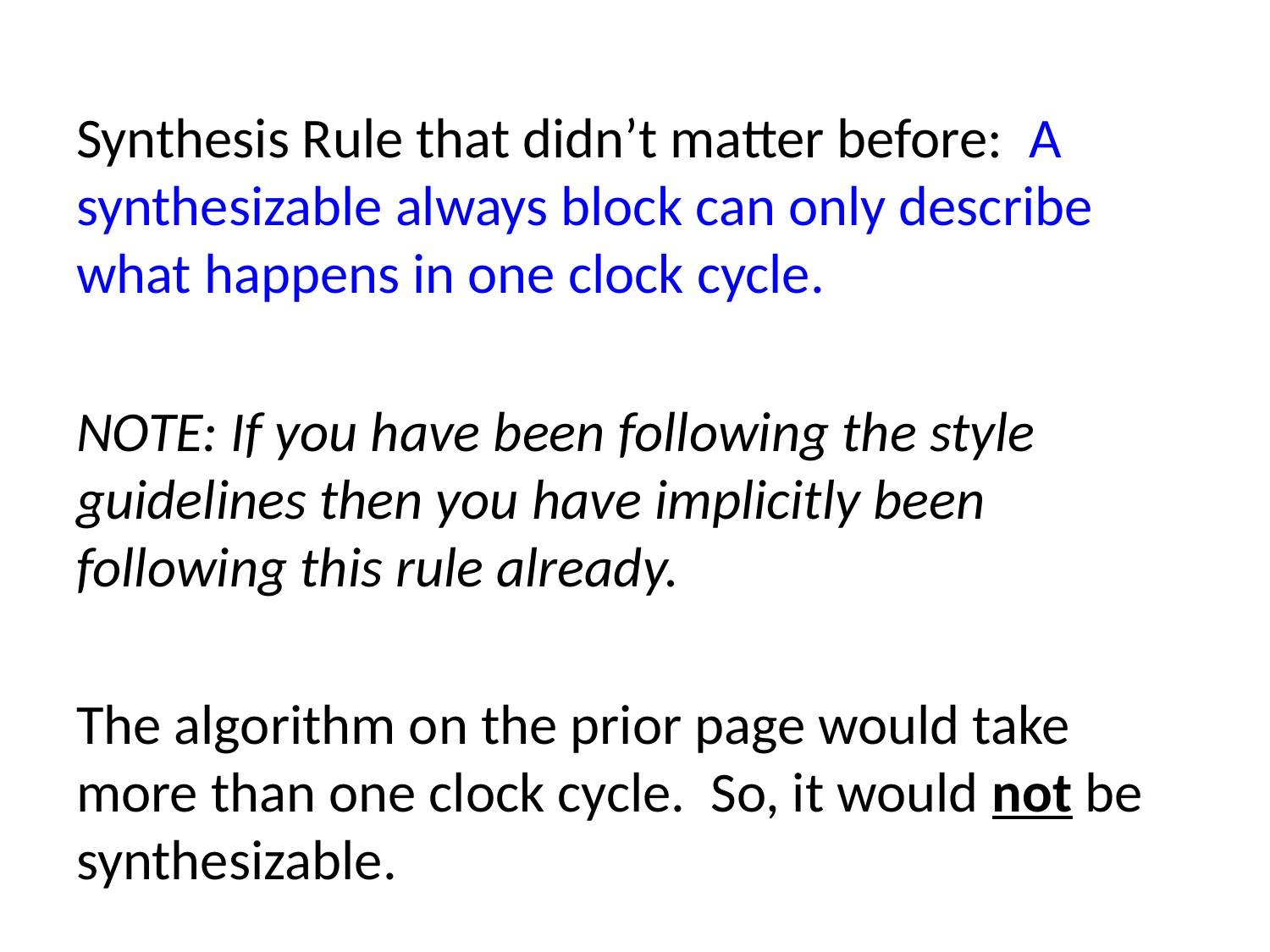

Synthesis Rule that didn’t matter before:  A synthesizable always block can only describe what happens in one clock cycle.

NOTE: If you have been following the style guidelines then you have implicitly been following this rule already.

The algorithm on the prior page would take more than one clock cycle.  So, it would not be synthesizable.